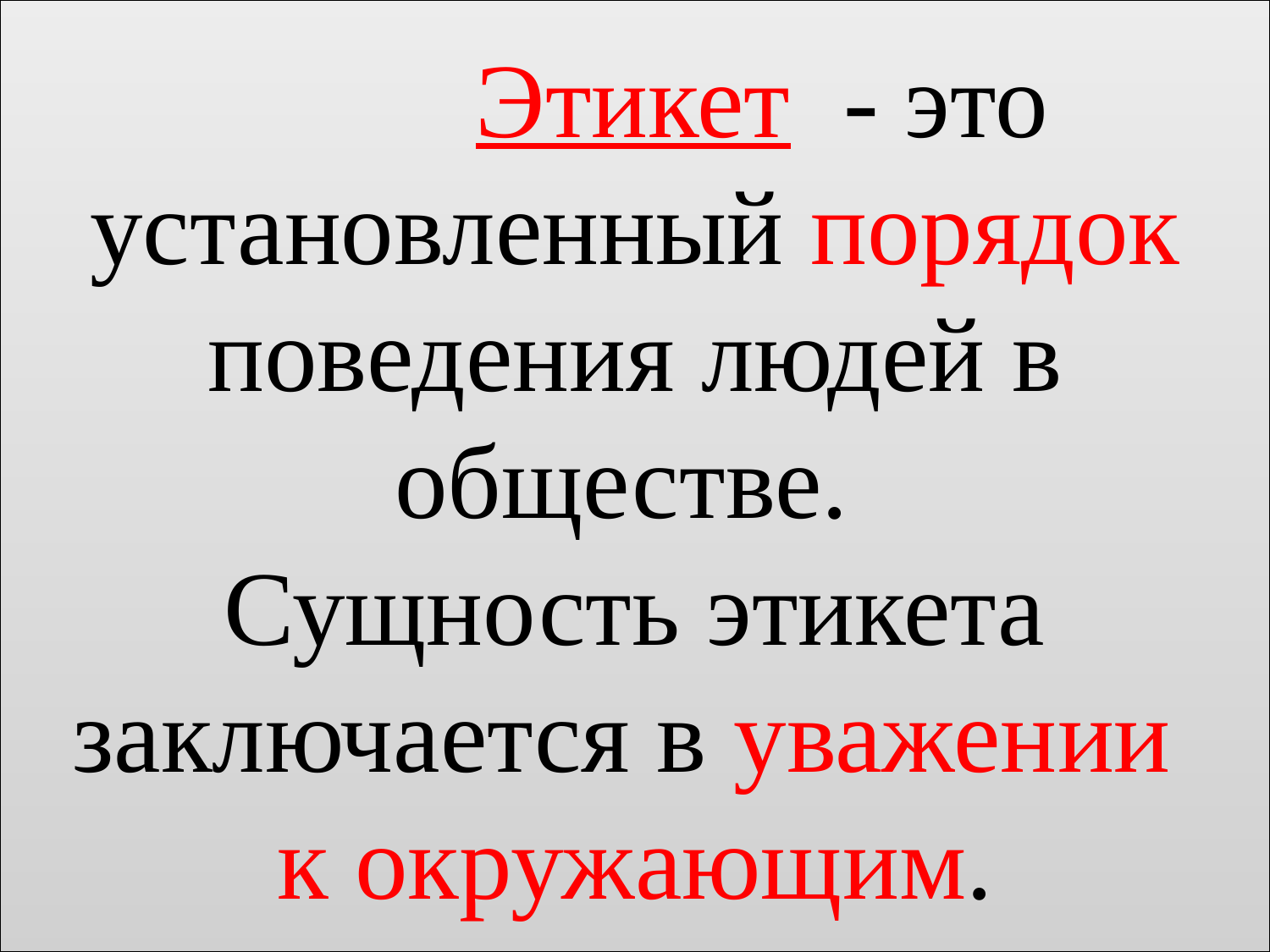

# Этикет  - это установленный порядок поведения людей в обществе. Сущность этикета заключается в уважении к окружающим.